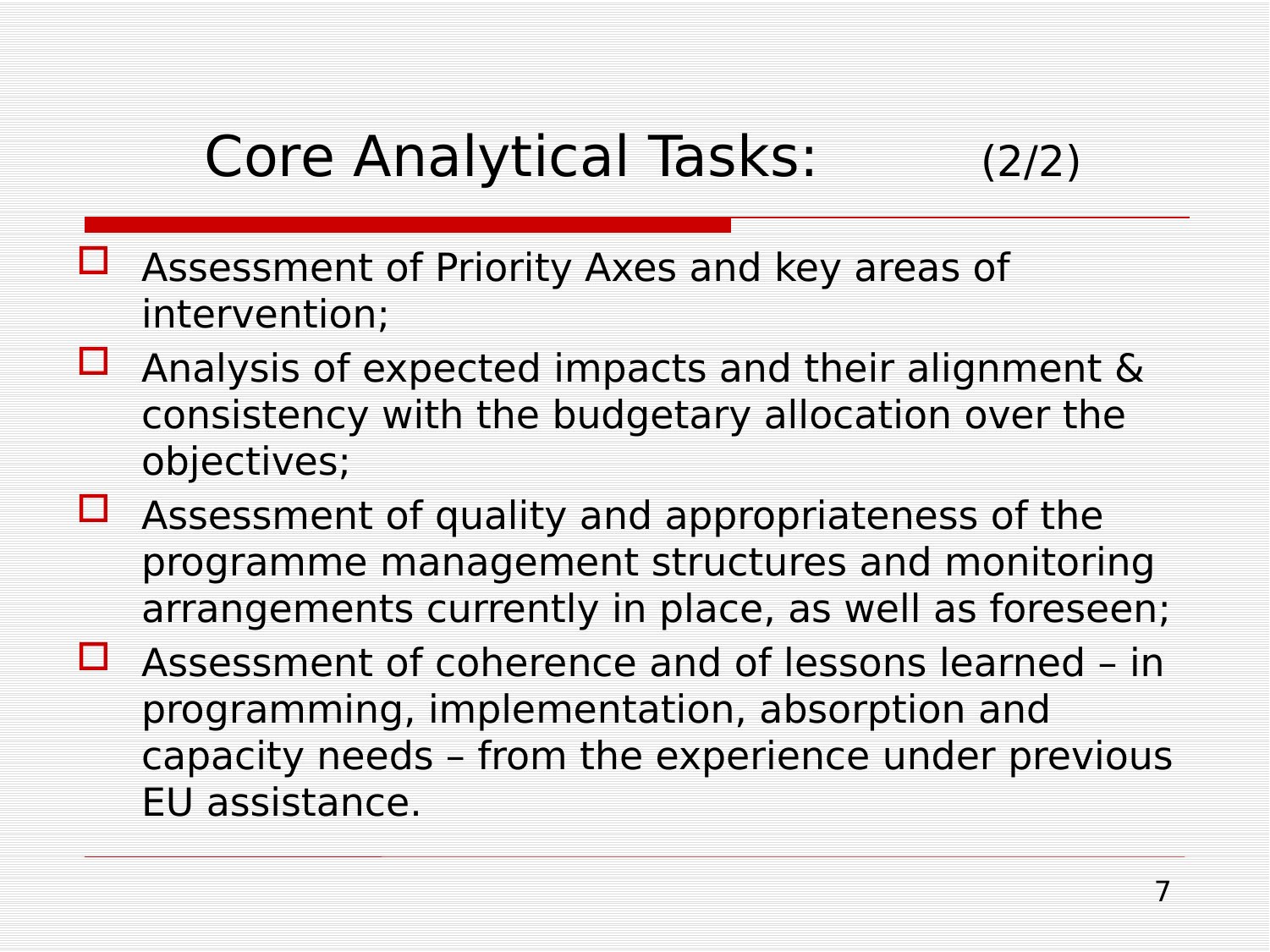

# Core Analytical Tasks:         (2/2)
Assessment of Priority Axes and key areas of intervention;
Analysis of expected impacts and their alignment & consistency with the budgetary allocation over the objectives;
Assessment of quality and appropriateness of the programme management structures and monitoring arrangements currently in place, as well as foreseen;
Assessment of coherence and of lessons learned – in programming, implementation, absorption and capacity needs – from the experience under previous EU assistance.
7